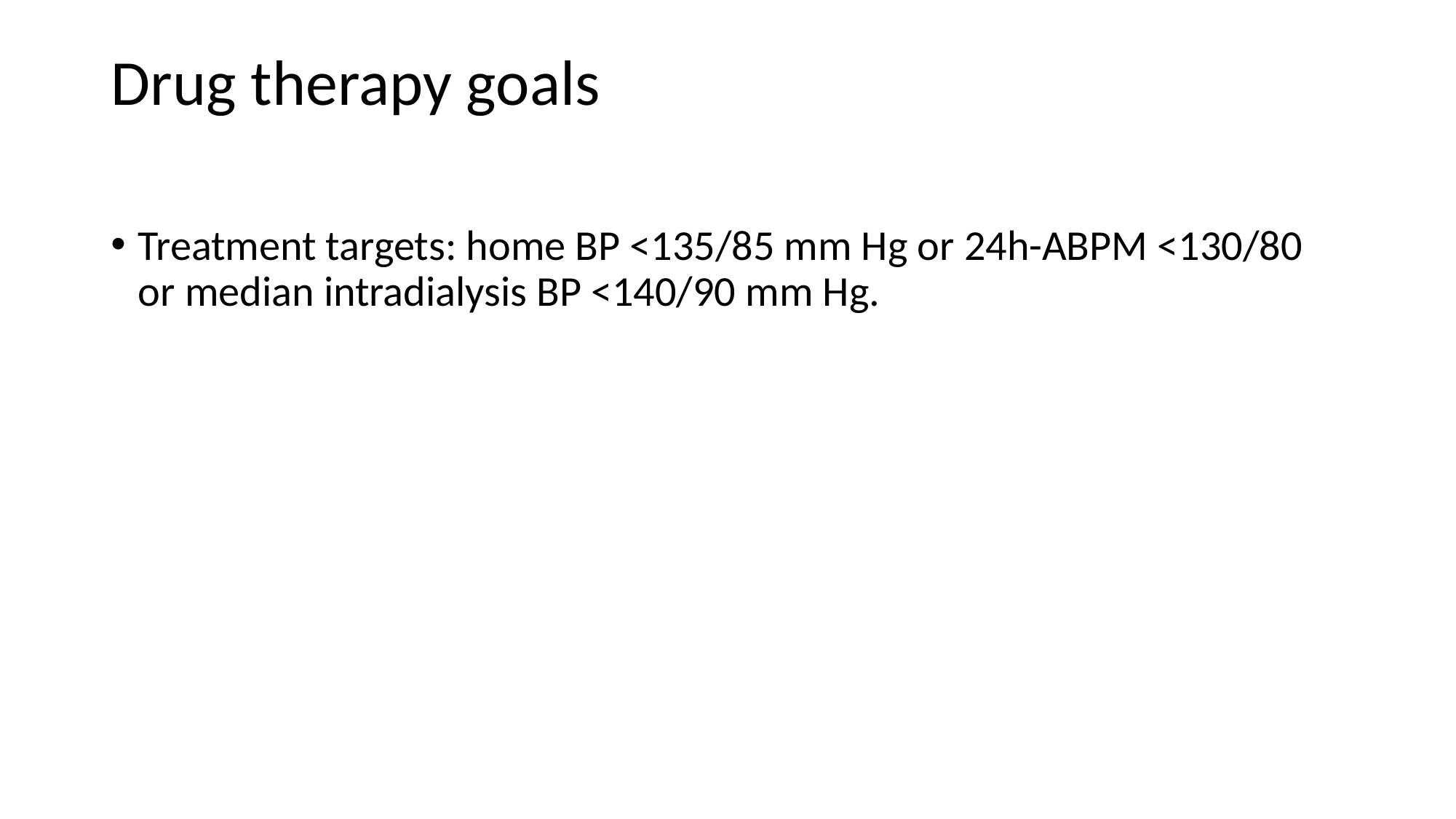

# Drug therapy goals
Treatment targets: home BP <135/85 mm Hg or 24h-ABPM <130/80 or median intradialysis BP <140/90 mm Hg.